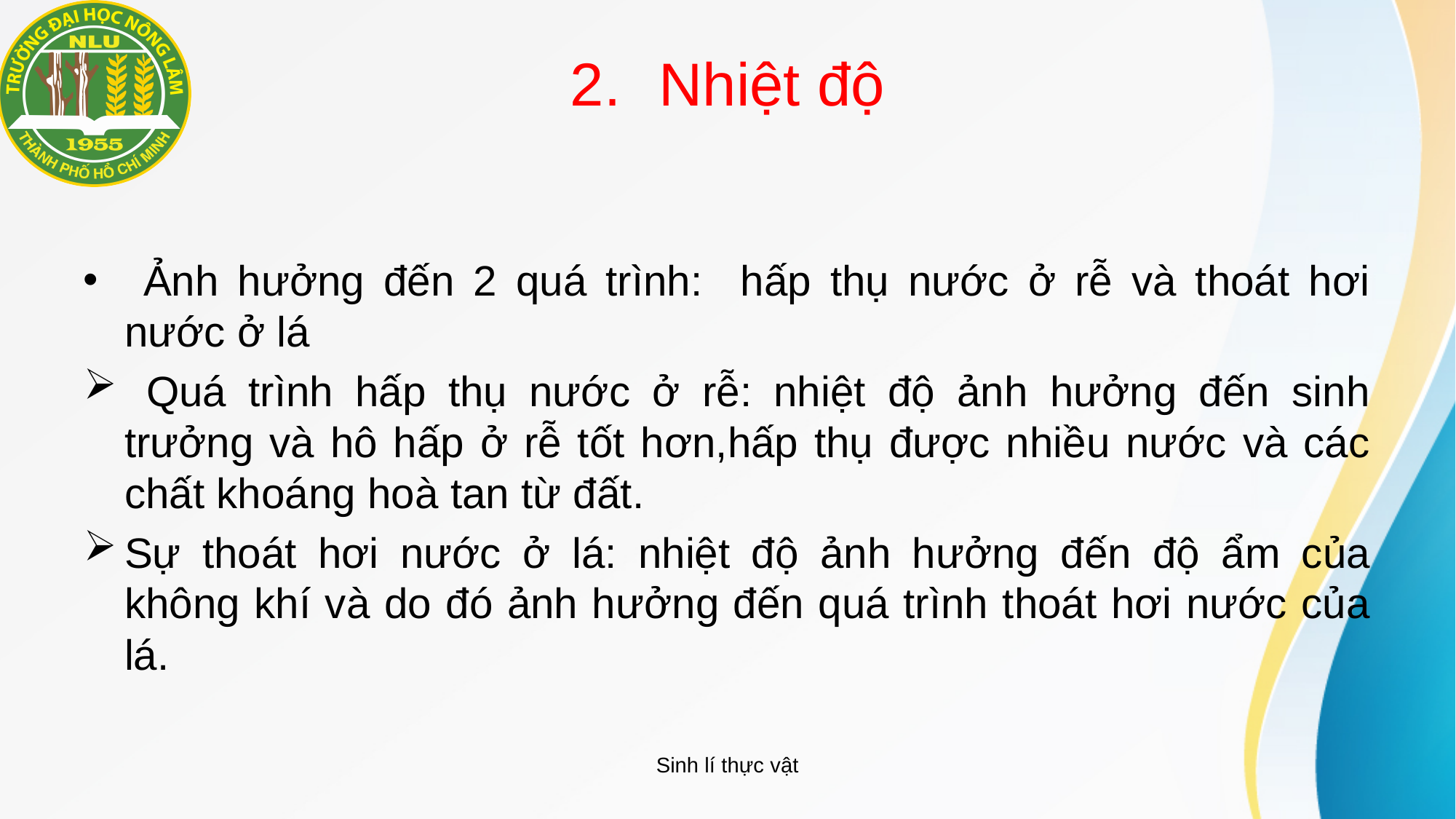

# Nhiệt độ

 Ảnh hưởng đến 2 quá trình:  hấp thụ nước ở rễ và thoát hơi nước ở lá
 Quá trình hấp thụ nước ở rễ: nhiệt độ ảnh hưởng đến sinh trưởng và hô hấp ở rễ tốt hơn,hấp thụ được nhiều nước và các chất khoáng hoà tan từ đất.
Sự thoát hơi nước ở lá: nhiệt độ ảnh hưởng đến độ ẩm của không khí và do đó ảnh hưởng đến quá trình thoát hơi nước của lá.

Sinh lí thực vật
30